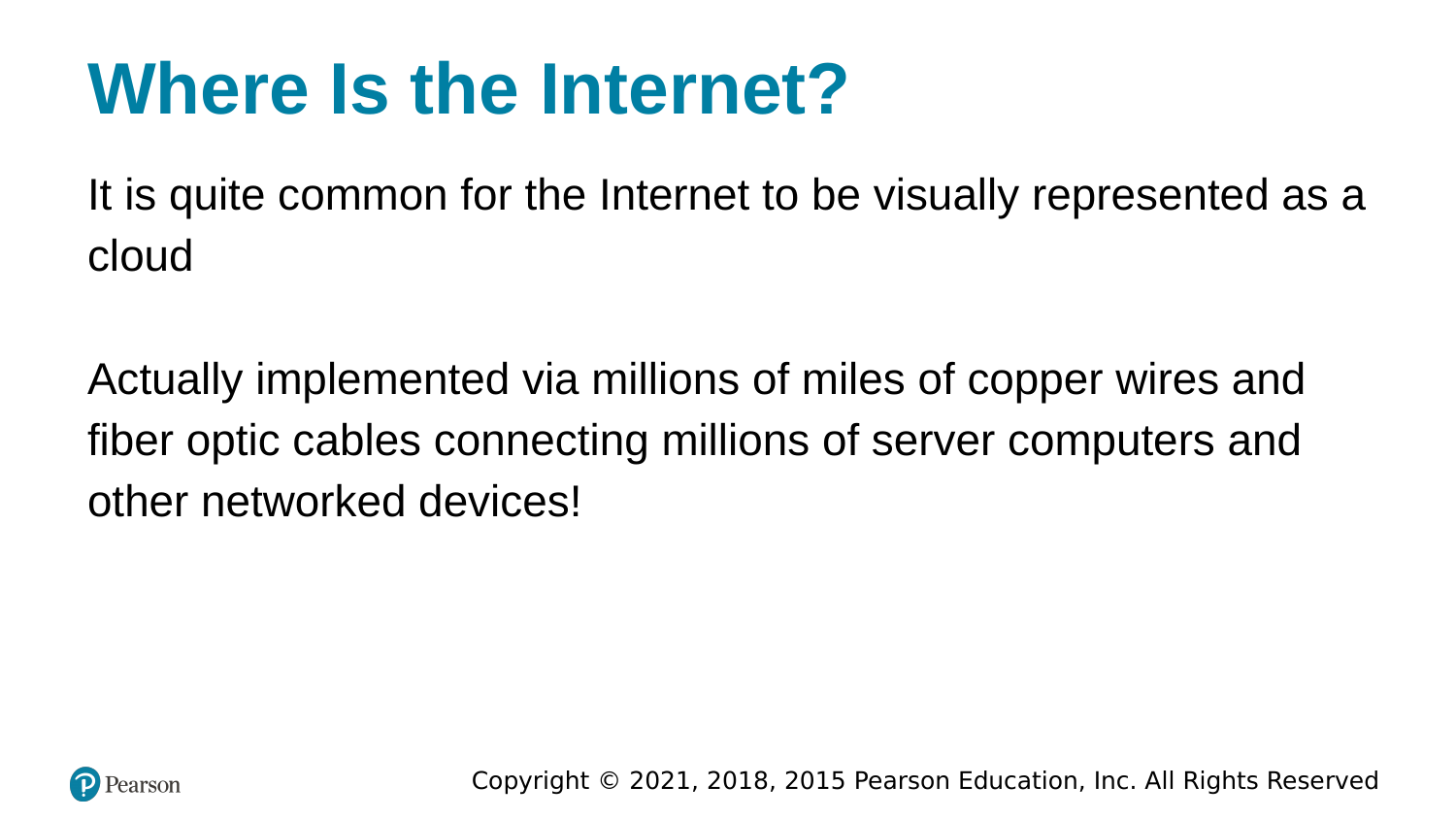

# Where Is the Internet?
It is quite common for the Internet to be visually represented as a cloud
Actually implemented via millions of miles of copper wires and fiber optic cables connecting millions of server computers and other networked devices!